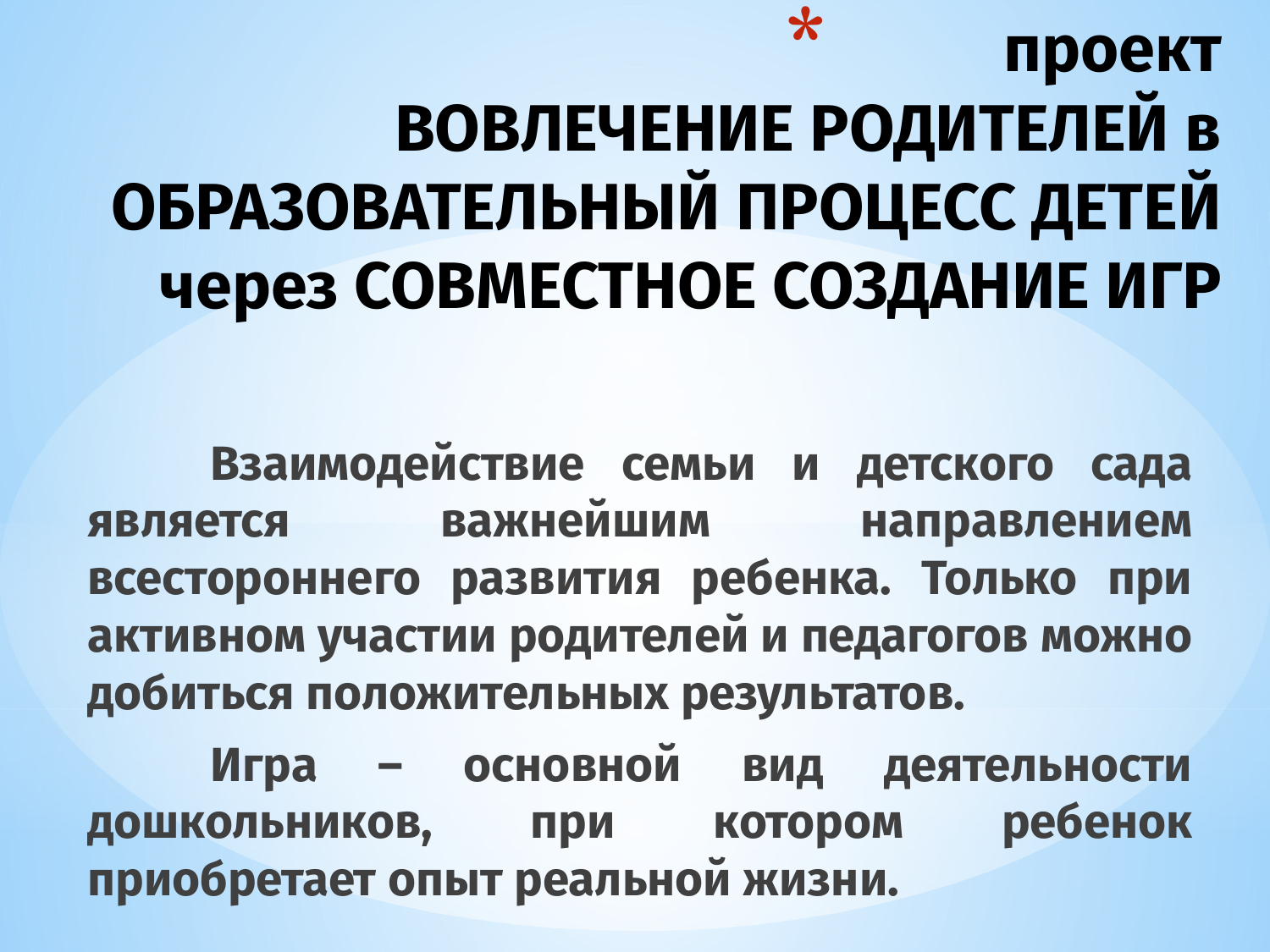

# проект ВОВЛЕЧЕНИЕ РОДИТЕЛЕЙ в ОБРАЗОВАТЕЛЬНЫЙ ПРОЦЕСС ДЕТЕЙ через СОВМЕСТНОЕ СОЗДАНИЕ ИГР

	Взаимодействие семьи и детского сада является важнейшим направлением всестороннего развития ребенка. Только при активном участии родителей и педагогов можно добиться положительных результатов.
	Игра – основной вид деятельности дошкольников, при котором ребенок приобретает опыт реальной жизни.